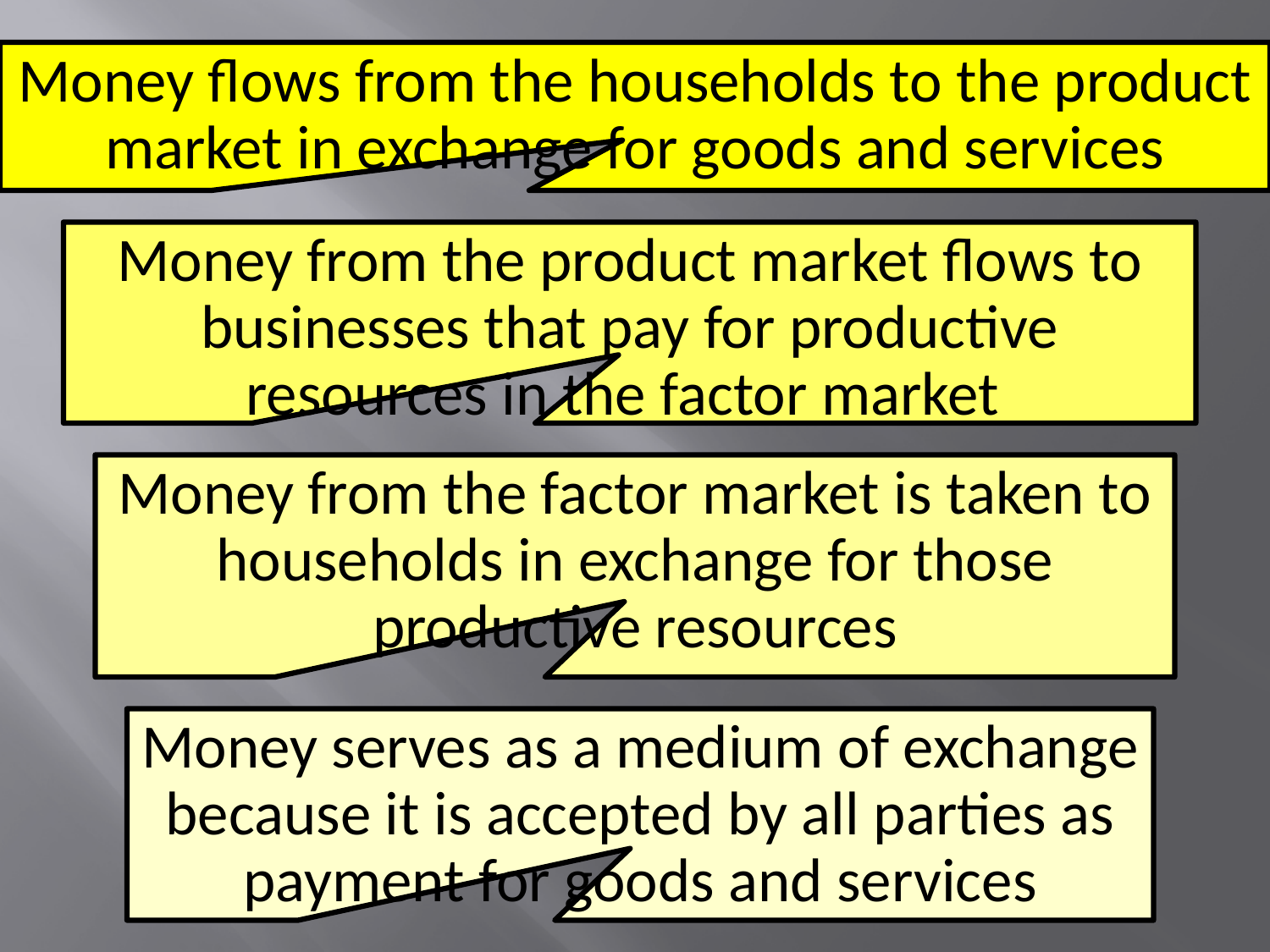

Money flows from the households to the product market in exchange for goods and services
Money from the product market flows to businesses that pay for productive resources in the factor market
Money from the factor market is taken to households in exchange for those productive resources
Money serves as a medium of exchange because it is accepted by all parties as payment for goods and services